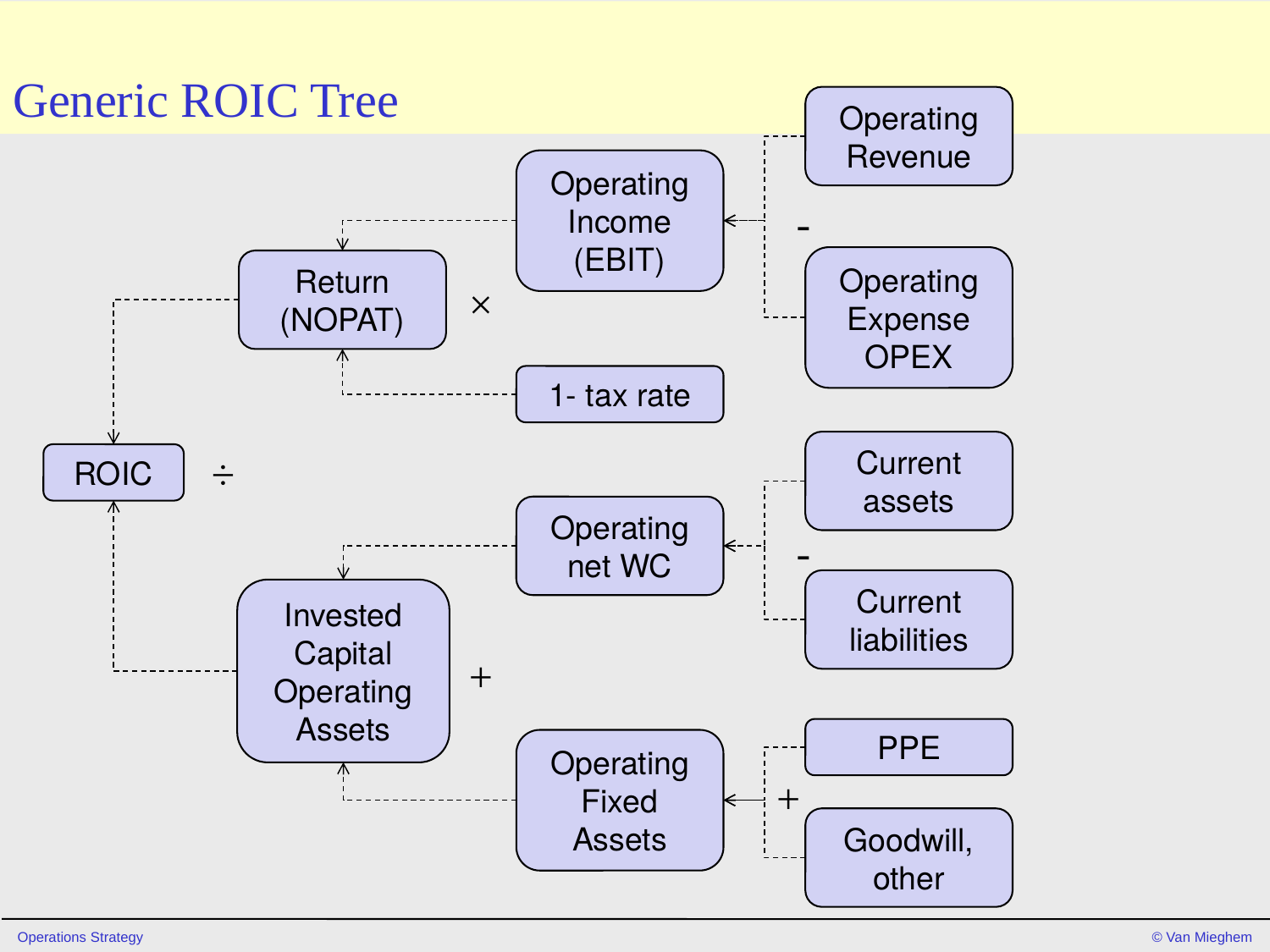

# Generic ROIC Tree
Operating Revenue
-
Operating Expense OPEX
Operating Income
(EBIT)
×
1- tax rate
Return
(NOPAT)
÷
Invested Capital
Operating Assets
Current assets
-
Current liabilities
ROIC
Operating net WC
+
Operating Fixed Assets
PPE
+
Goodwill,
other